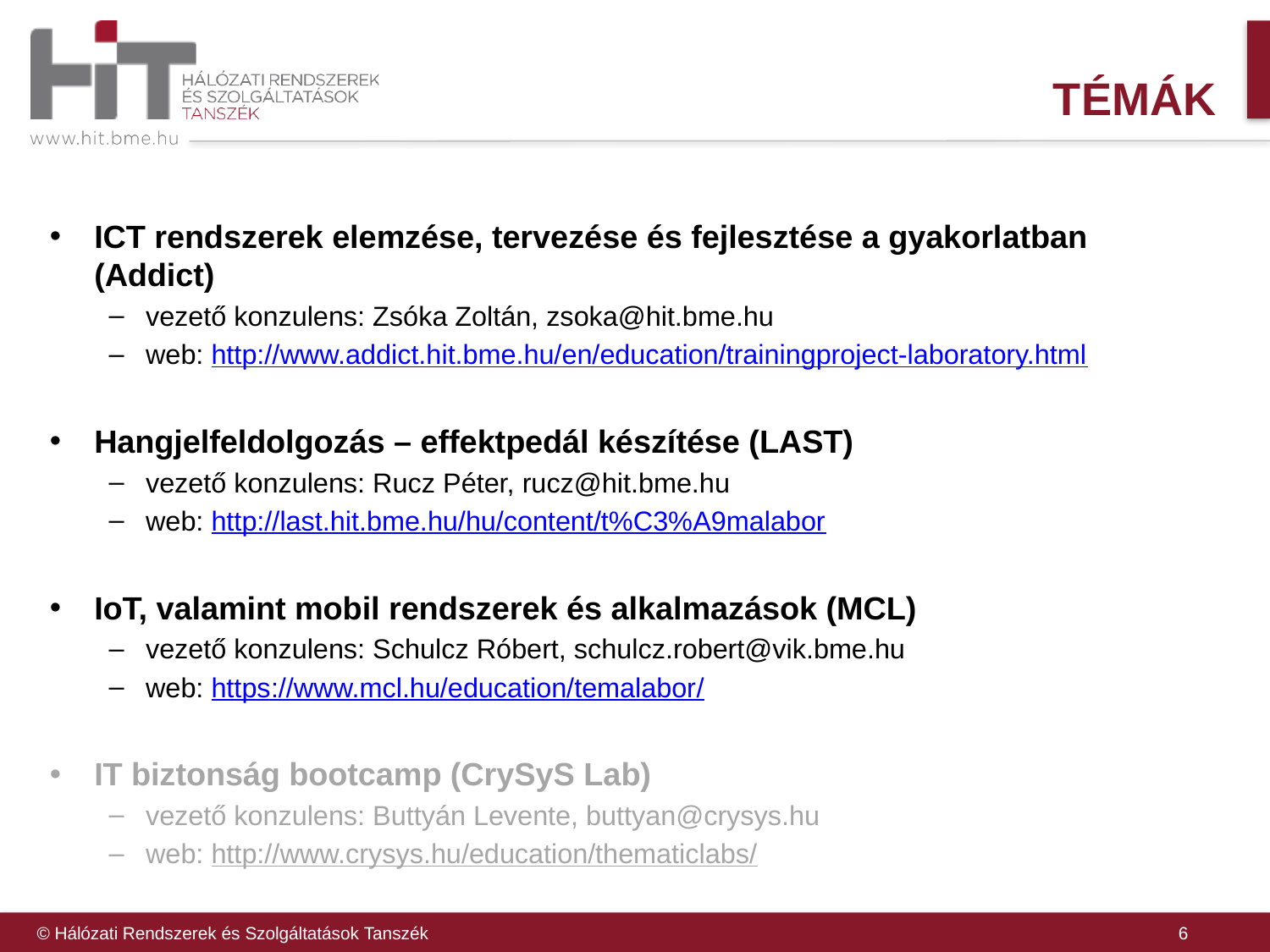

# TÉMÁK

ICT rendszerek elemzése, tervezése és fejlesztése a gyakorlatban (Addict)
vezető konzulens: Zsóka Zoltán, zsoka@hit.bme.hu
web: http://www.addict.hit.bme.hu/en/education/trainingproject-laboratory.html

Hangjelfeldolgozás – effektpedál készítése (LAST)
vezető konzulens: Rucz Péter, rucz@hit.bme.hu
web: http://last.hit.bme.hu/hu/content/t%C3%A9malabor

IoT, valamint mobil rendszerek és alkalmazások (MCL)
vezető konzulens: Schulcz Róbert, schulcz.robert@vik.bme.hu
web: https://www.mcl.hu/education/temalabor/

IT biztonság bootcamp (CrySyS Lab)
vezető konzulens: Buttyán Levente, buttyan@crysys.hu
web: http://www.crysys.hu/education/thematiclabs/